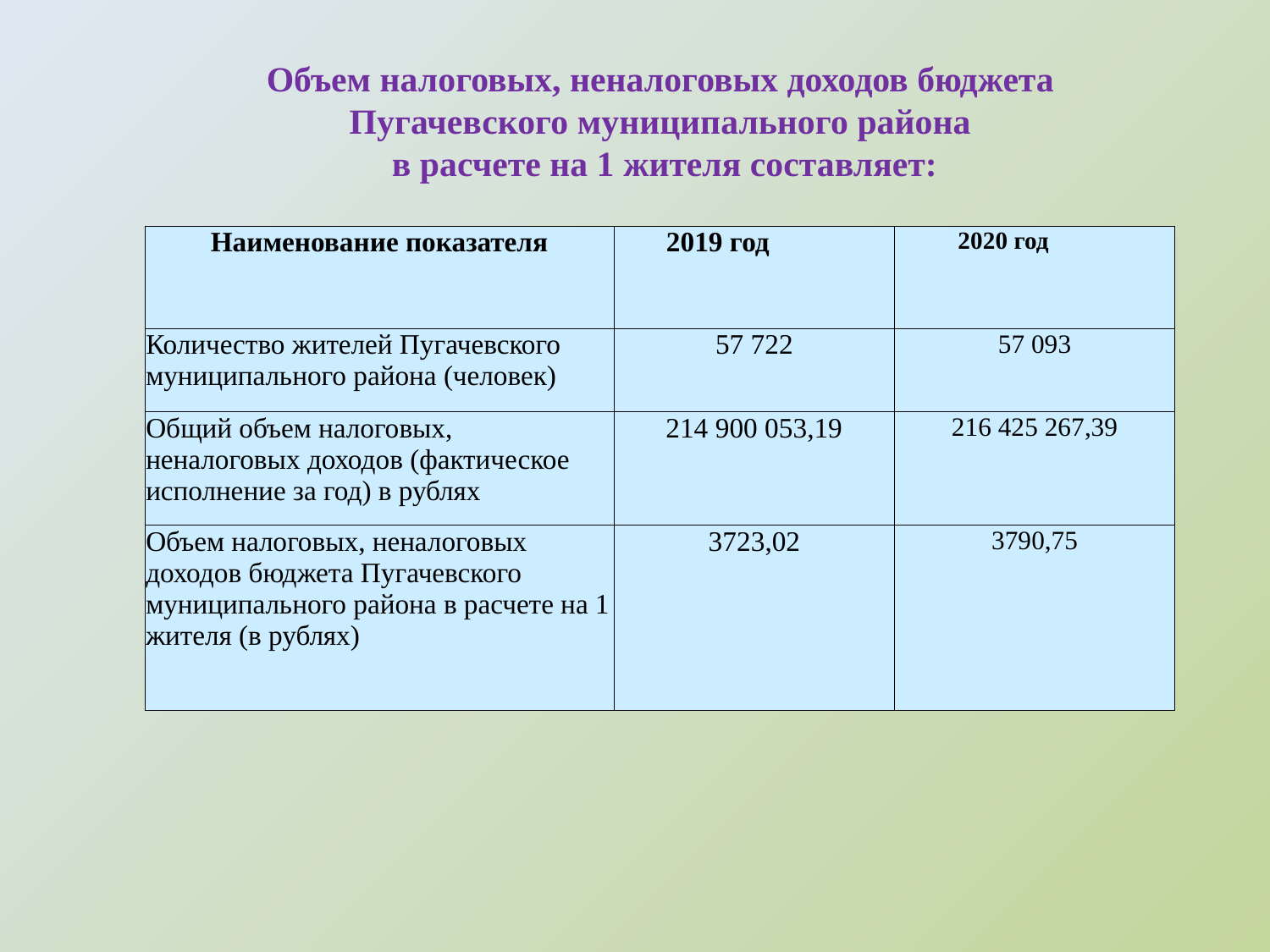

Объем налоговых, неналоговых доходов бюджета
Пугачевского муниципального района
в расчете на 1 жителя составляет:

| Наименование показателя | 2019 год | 2020 год |
| --- | --- | --- |
| Количество жителей Пугачевского муниципального района (человек) | 57 722 | 57 093 |
| Общий объем налоговых, неналоговых доходов (фактическое исполнение за год) в рублях | 214 900 053,19 | 216 425 267,39 |
| Объем налоговых, неналоговых доходов бюджета Пугачевского муниципального района в расчете на 1 жителя (в рублях) | 3723,02 | 3790,75 |